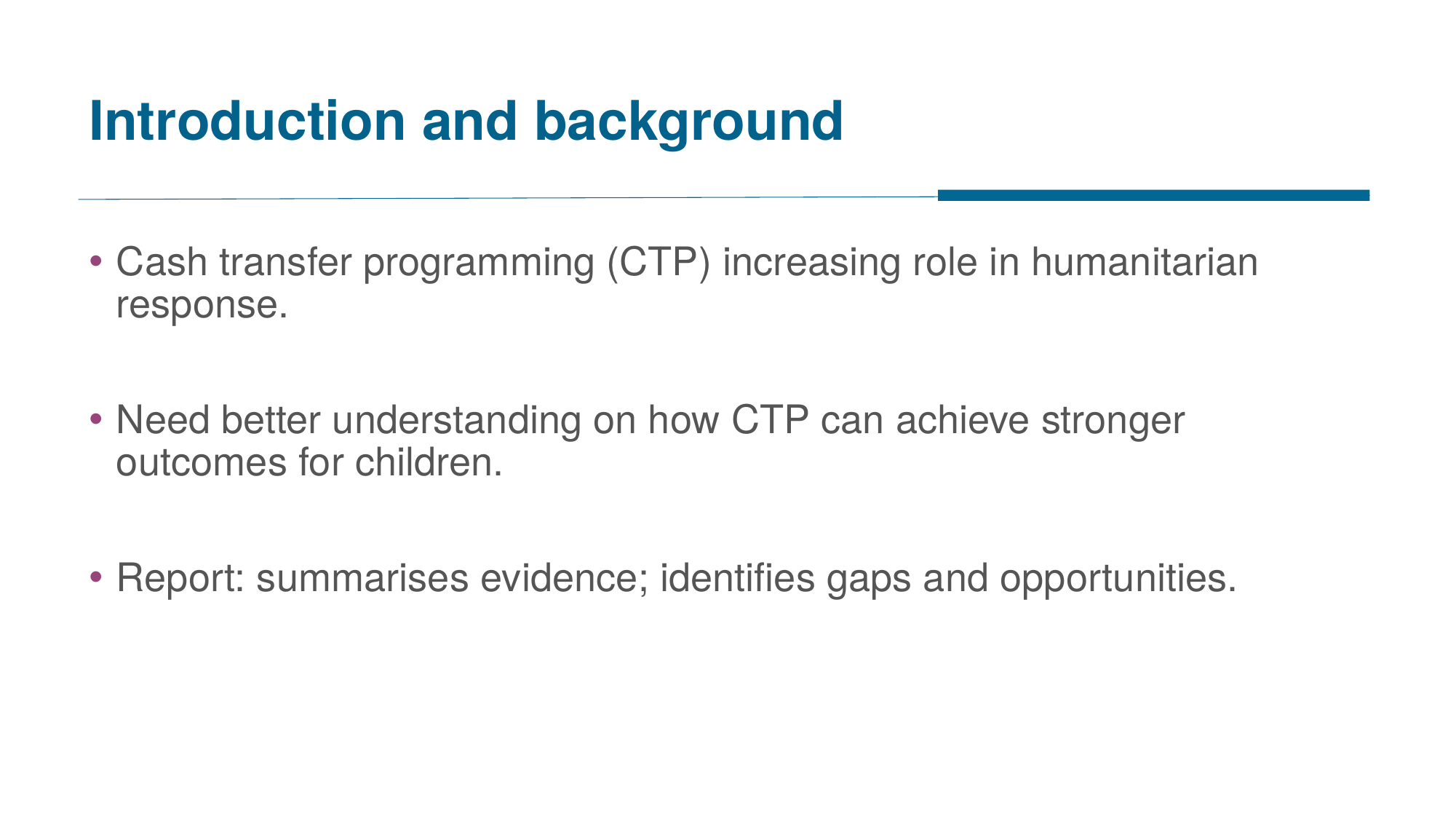

# Introduction and background
Cash transfer programming (CTP) increasing role in humanitarian response.

Need better understanding on how CTP can achieve stronger outcomes for children.

Report: summarises evidence; identifies gaps and opportunities.